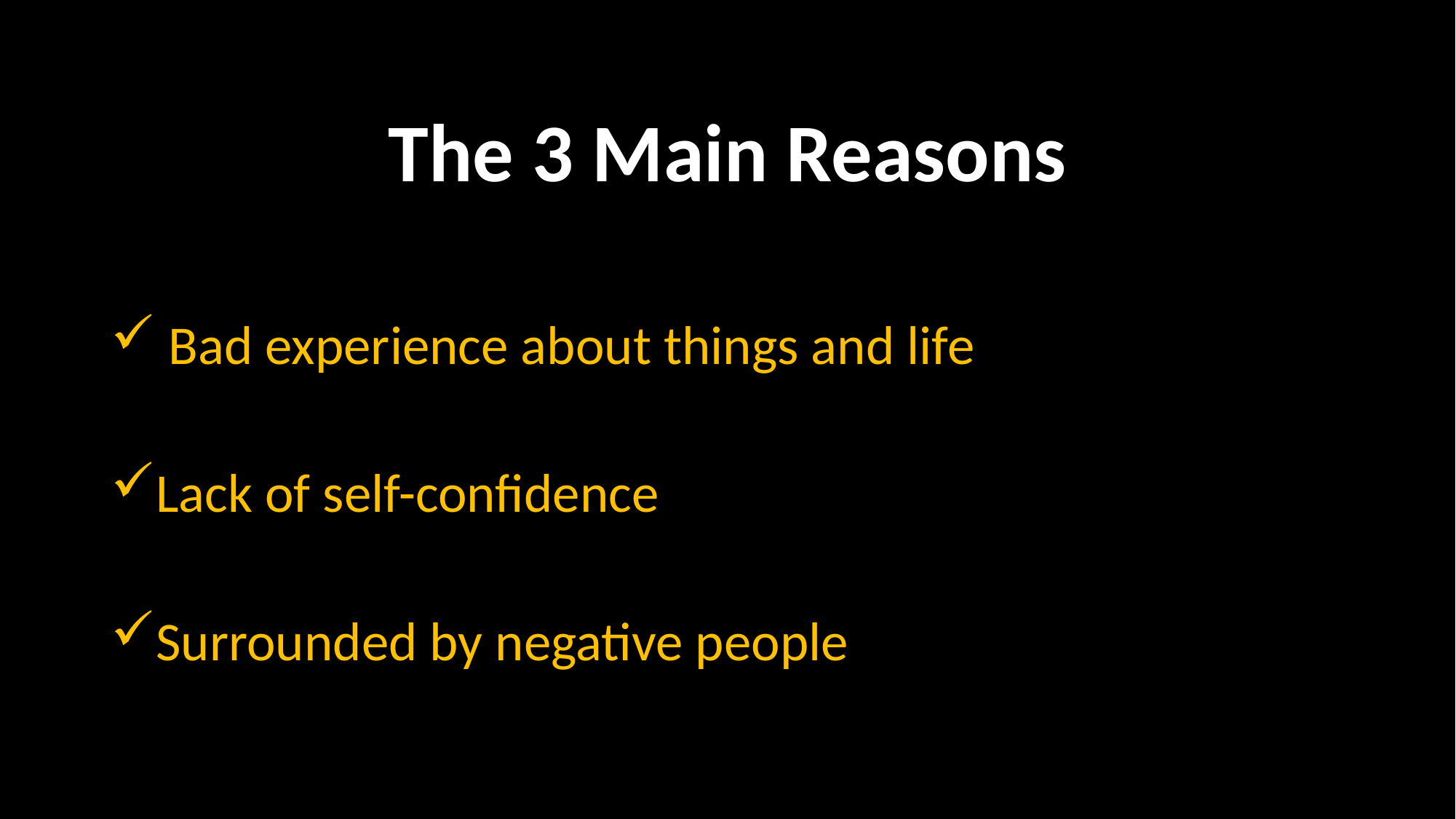

# The 3 Main Reasons
 Bad experience about things and life

Lack of self-confidence

Surrounded by negative people